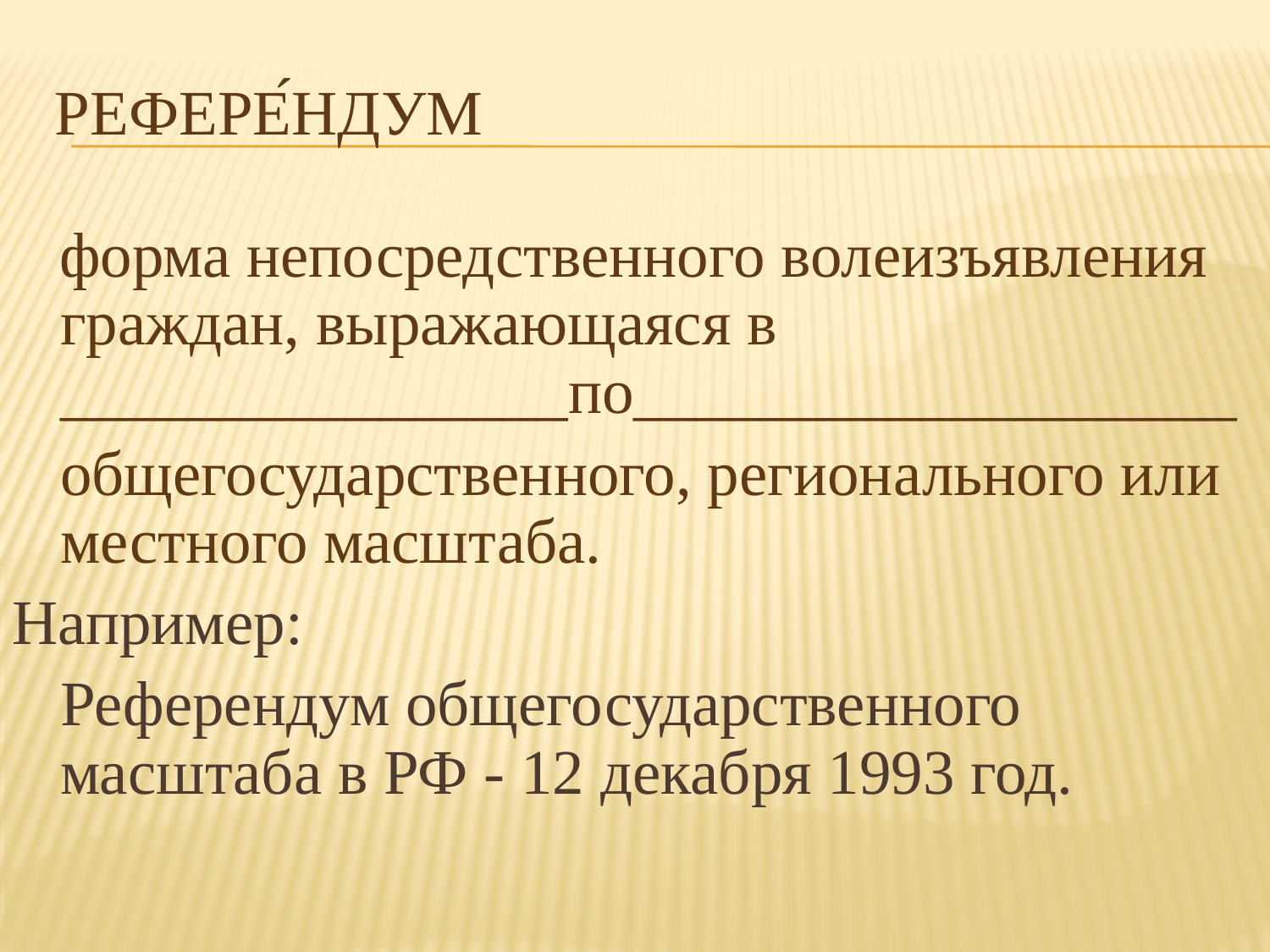

# Рефере́ндум
   форма непосредственного волеизъявления граждан, выражающаяся в ________________по___________________
   общегосударственного, регионального или местного масштаба.
Например:
   Референдум общегосударственного масштаба в РФ - 12 декабря 1993 год.